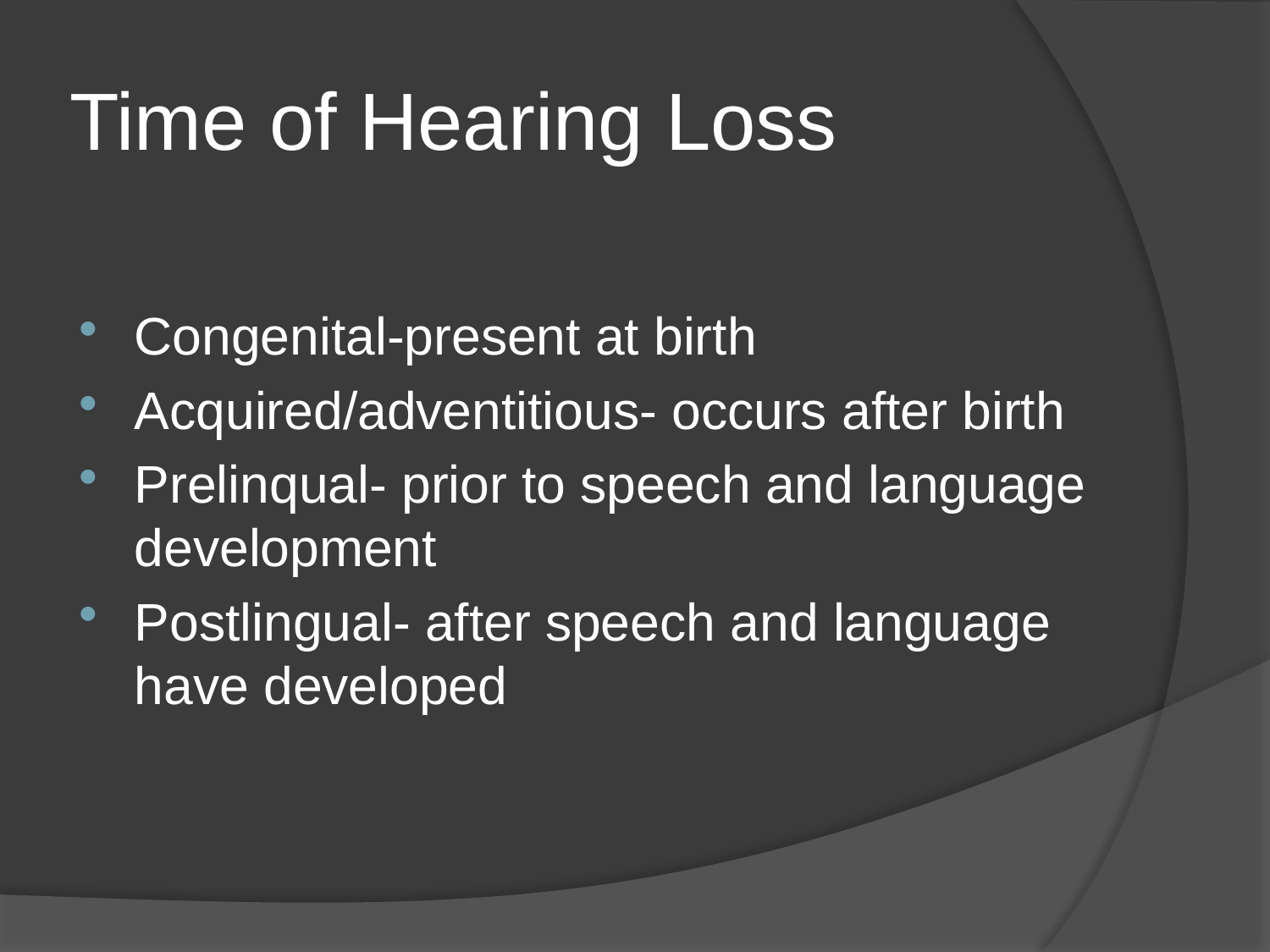

# Time of Hearing Loss

Congenital-present at birth
Acquired/adventitious- occurs after birth
Prelinqual- prior to speech and language development
Postlingual- after speech and language have developed